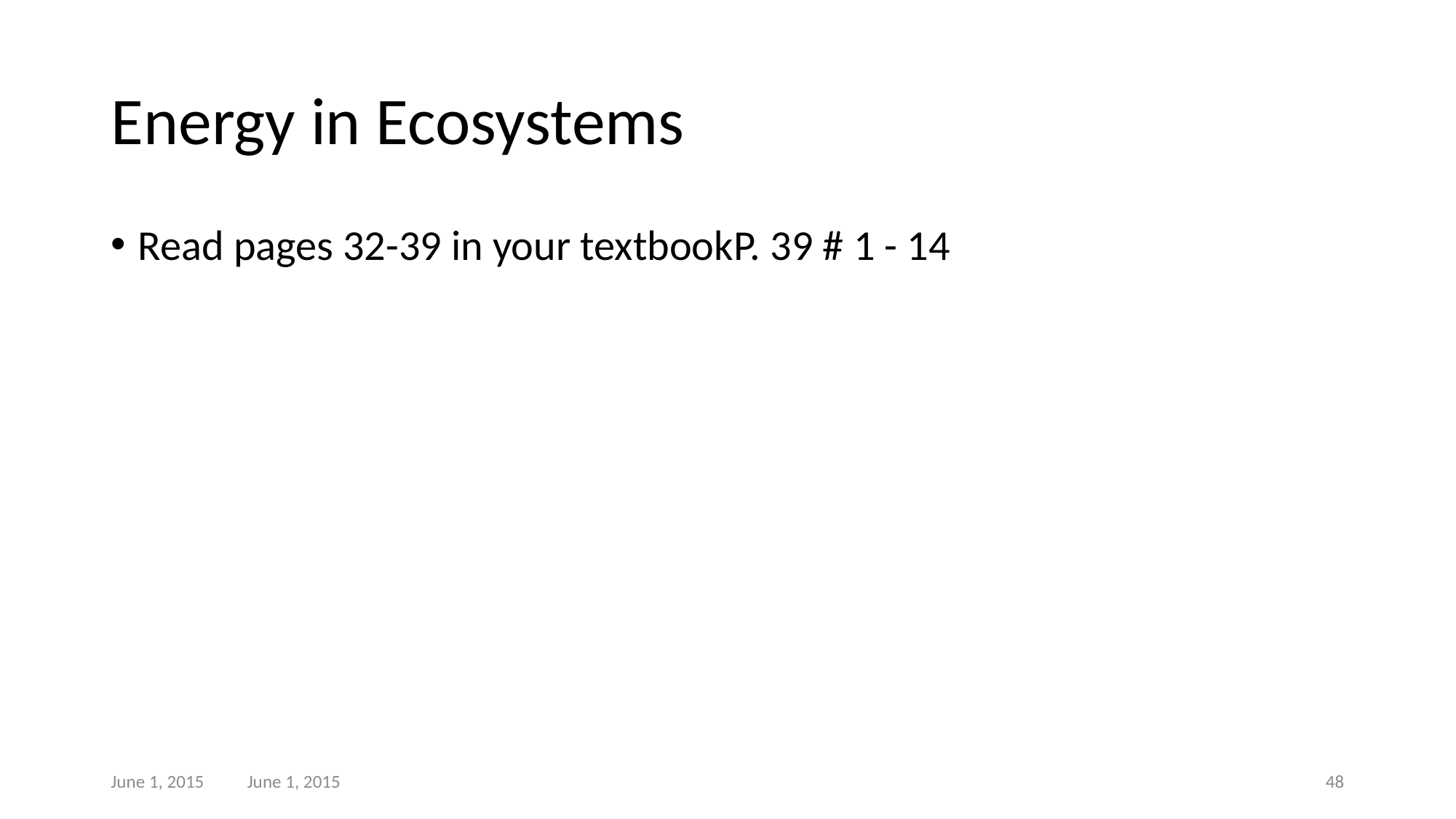

# Energy in Ecosystems
Read pages 32-39 in your textbookP. 39 # 1 - 14
June 1, 2015
48
June 1, 2015